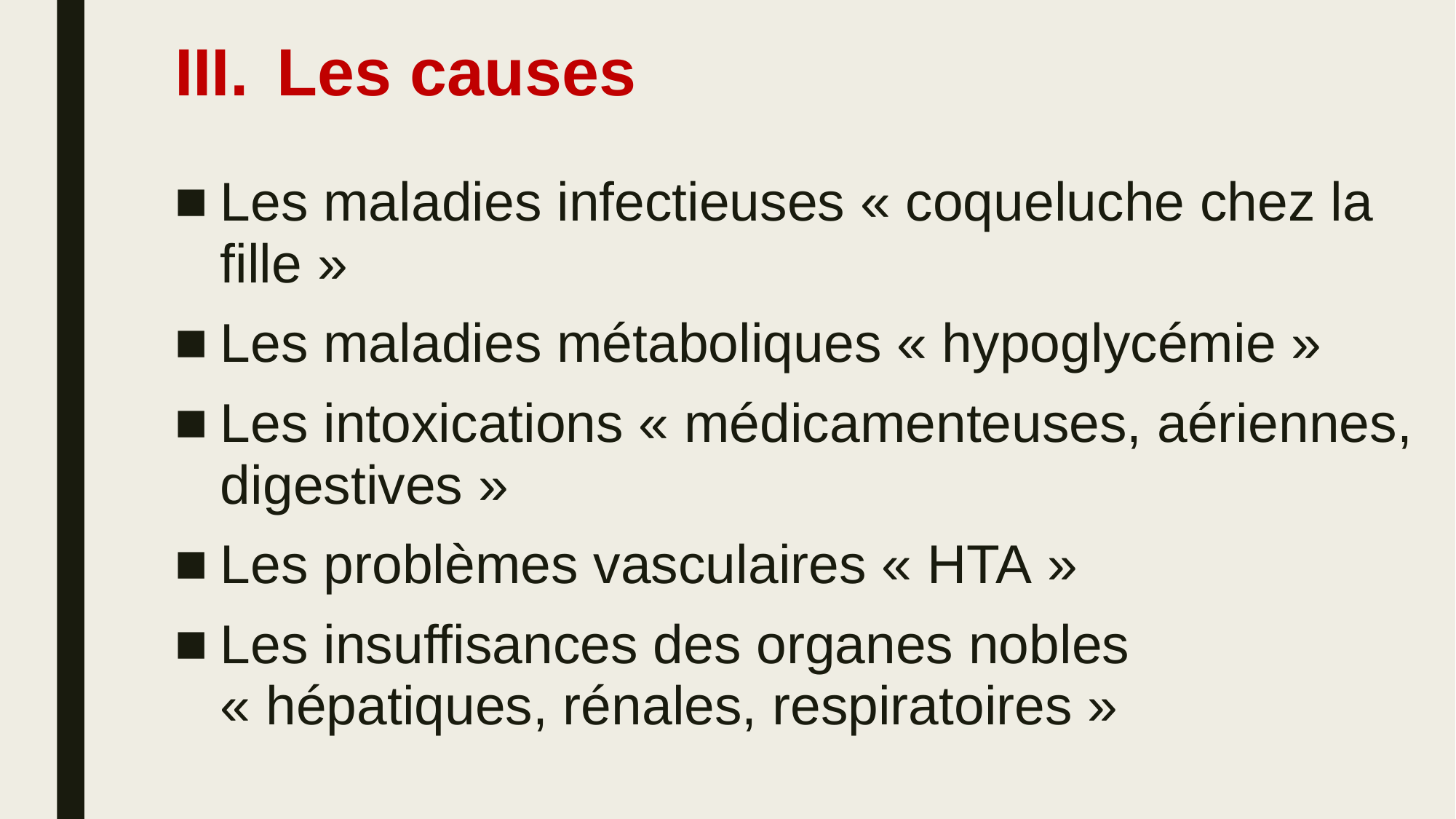

# Les causes
Les maladies infectieuses « coqueluche chez la fille »
Les maladies métaboliques « hypoglycémie »
Les intoxications « médicamenteuses, aériennes, digestives »
Les problèmes vasculaires « HTA »
Les insuffisances des organes nobles « hépatiques, rénales, respiratoires »